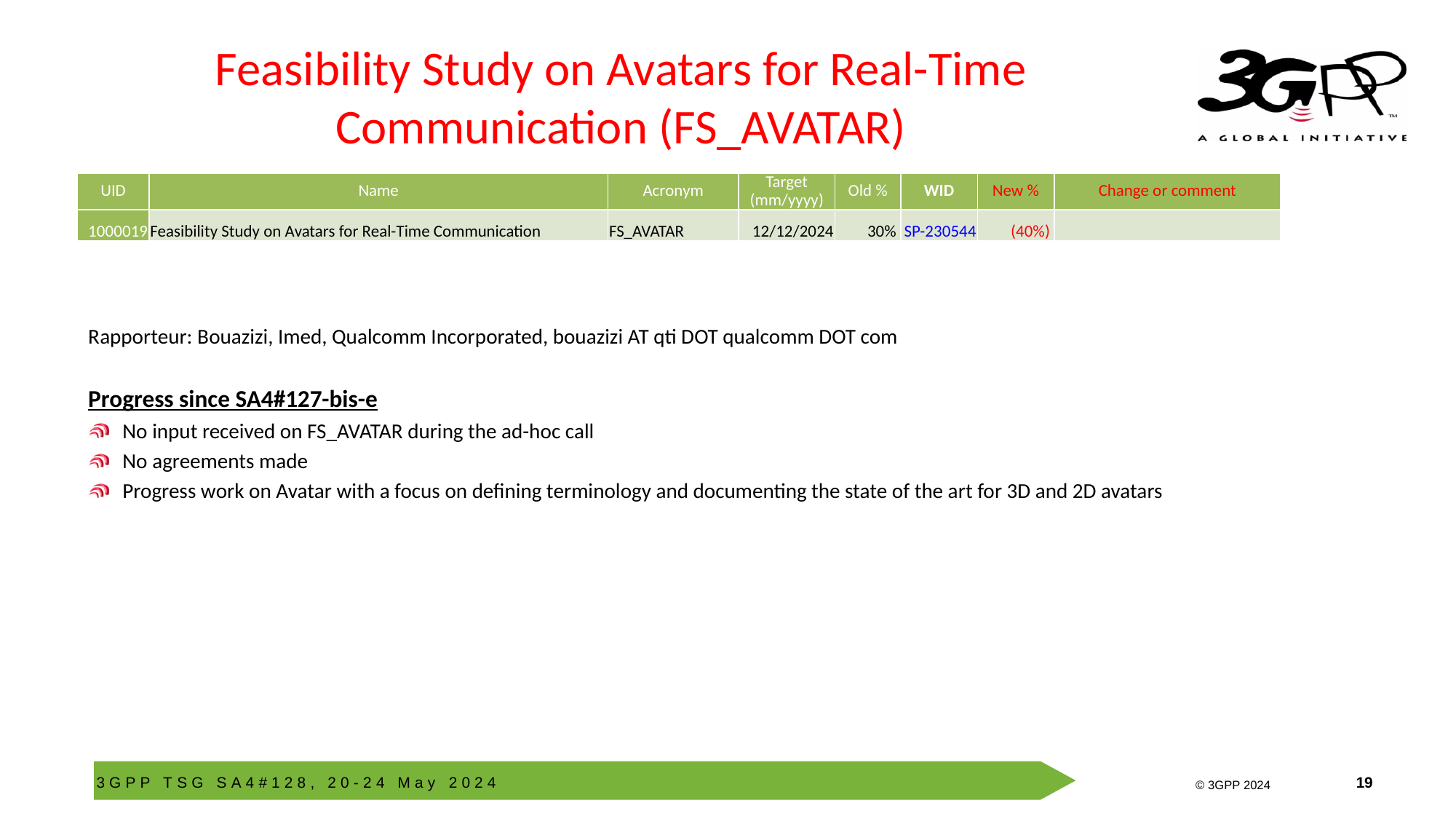

# Feasibility Study on Avatars for Real-Time Communication (FS_AVATAR)
| UID | Name | Acronym | Target (mm/yyyy) | Old % | WID | New % | Change or comment |
| --- | --- | --- | --- | --- | --- | --- | --- |
| 1000019 | Feasibility Study on Avatars for Real-Time Communication | FS\_AVATAR | 12/12/2024 | 30% | SP-230544 | (40%) |  |
Rapporteur: Bouazizi, Imed, Qualcomm Incorporated, bouazizi AT qti DOT qualcomm DOT com

Progress since SA4#127-bis-e
No input received on FS_AVATAR during the ad-hoc call
No agreements made
Progress work on Avatar with a focus on defining terminology and documenting the state of the art for 3D and 2D avatars